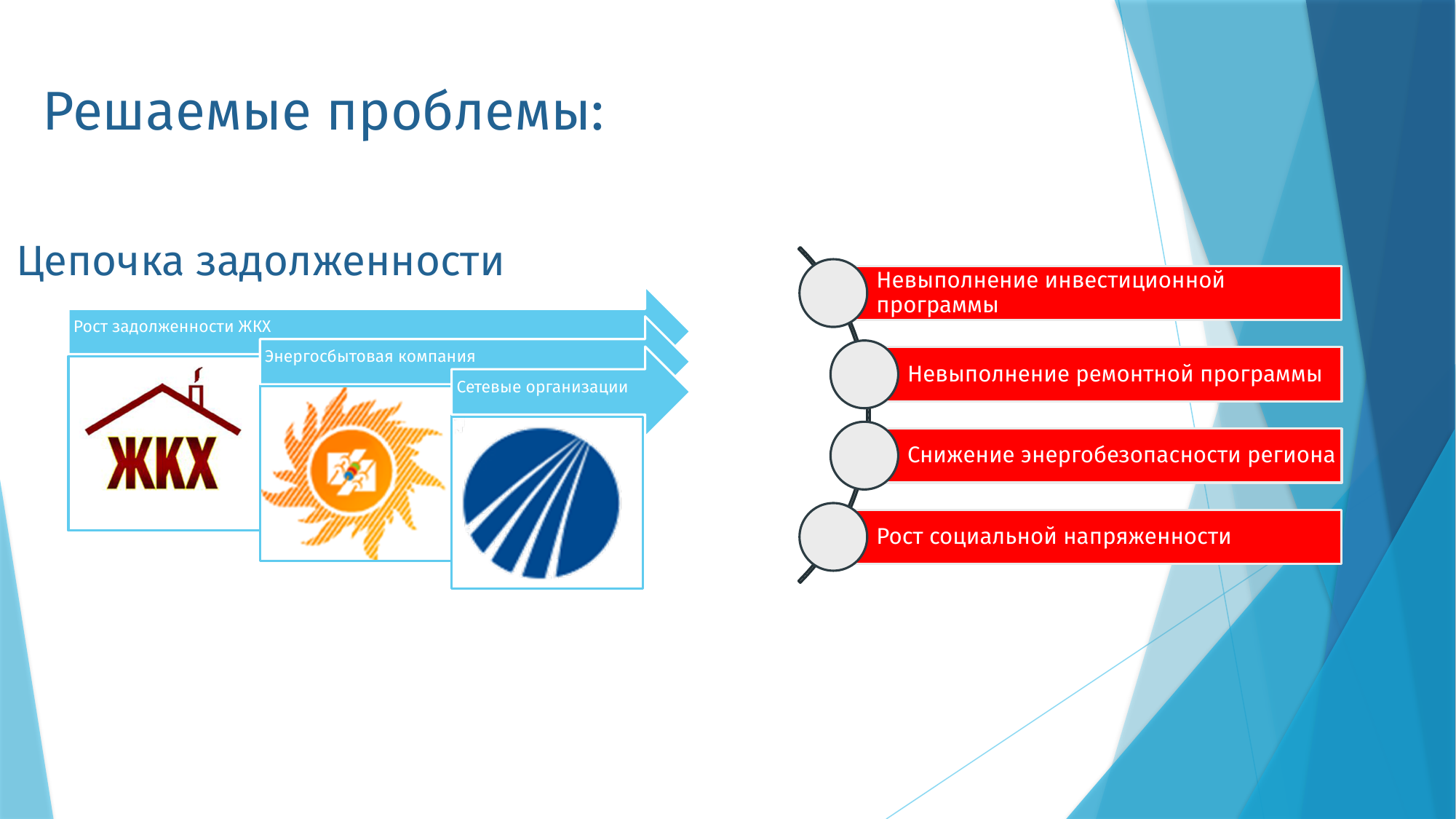

# Решаемые проблемы:
Просроченная задолженность
560 млн. рублей
Цепочка задолженности
Невыполнение инвестиционной программы
Невыполнение ремонтной программы
Снижение энергобезопасности региона
Рост социальной напряженности
Рост задолженности ЖКХ

Энергосбытовая компания

Сетевые организации